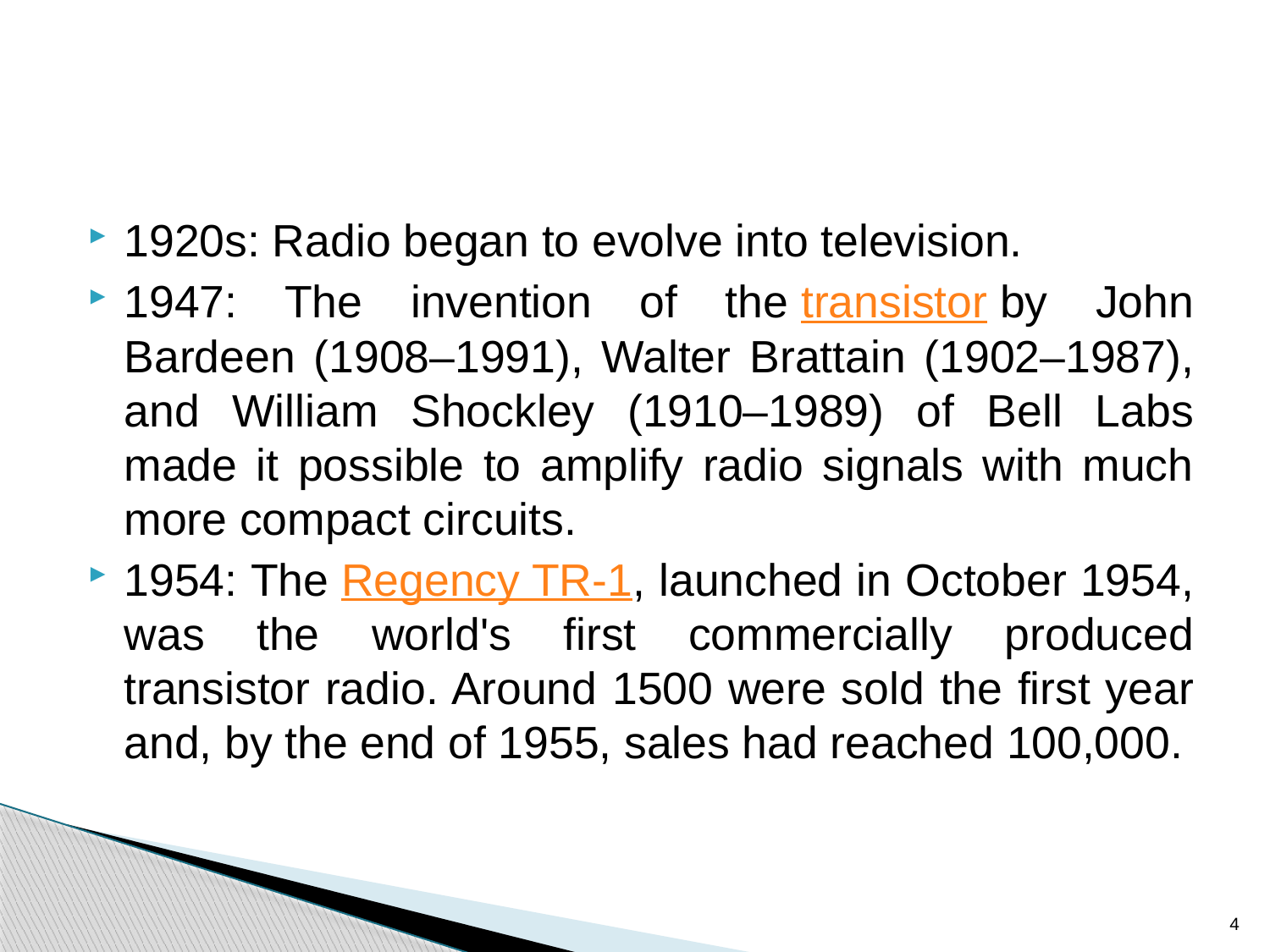

#
1920s: Radio began to evolve into television.
1947: The invention of the transistor by John Bardeen (1908–1991), Walter Brattain (1902–1987), and William Shockley (1910–1989) of Bell Labs made it possible to amplify radio signals with much more compact circuits.
1954: The Regency TR-1, launched in October 1954, was the world's first commercially produced transistor radio. Around 1500 were sold the first year and, by the end of 1955, sales had reached 100,000.

4